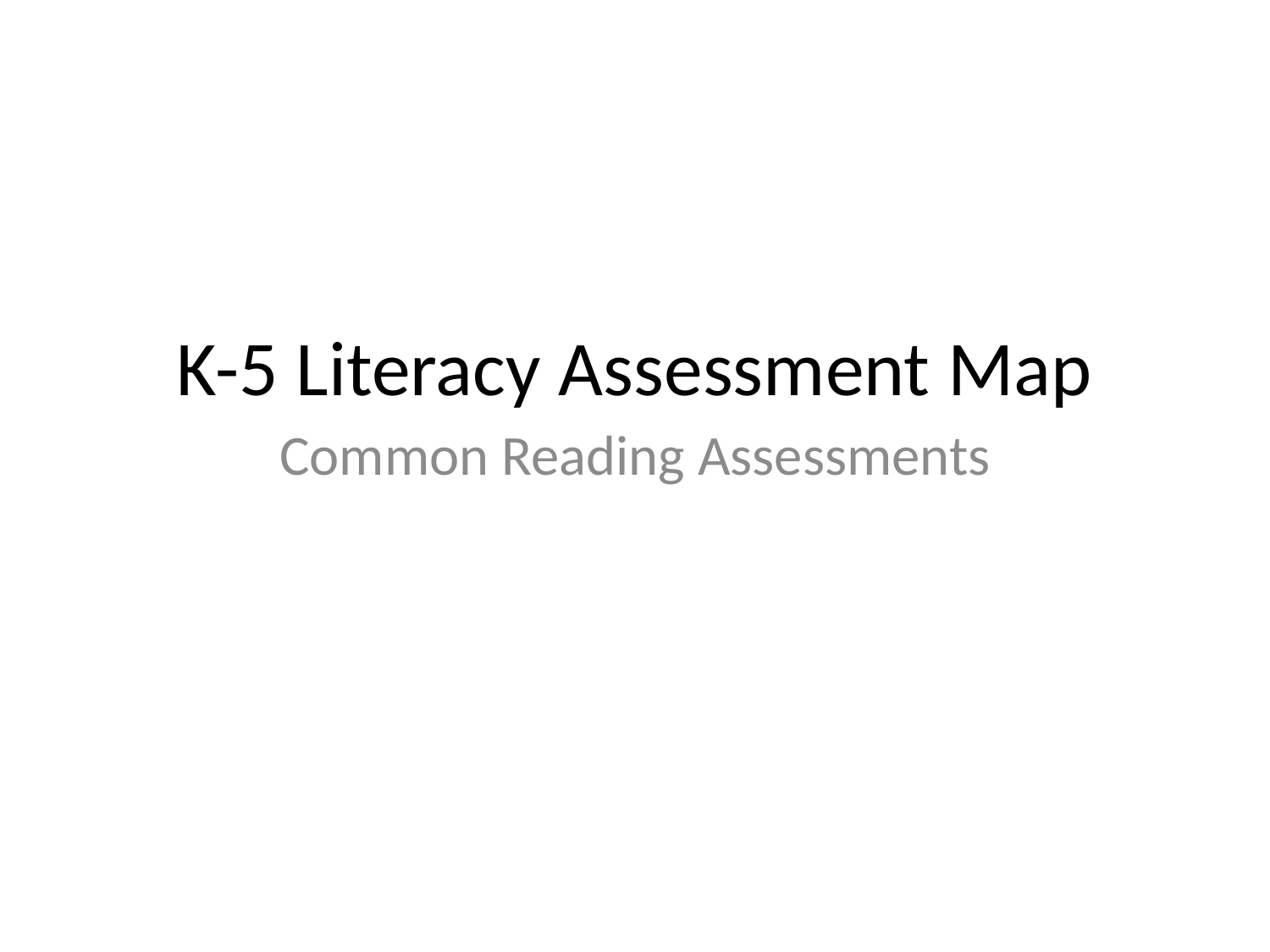

# K-5 Literacy Assessment Map
Common Reading Assessments